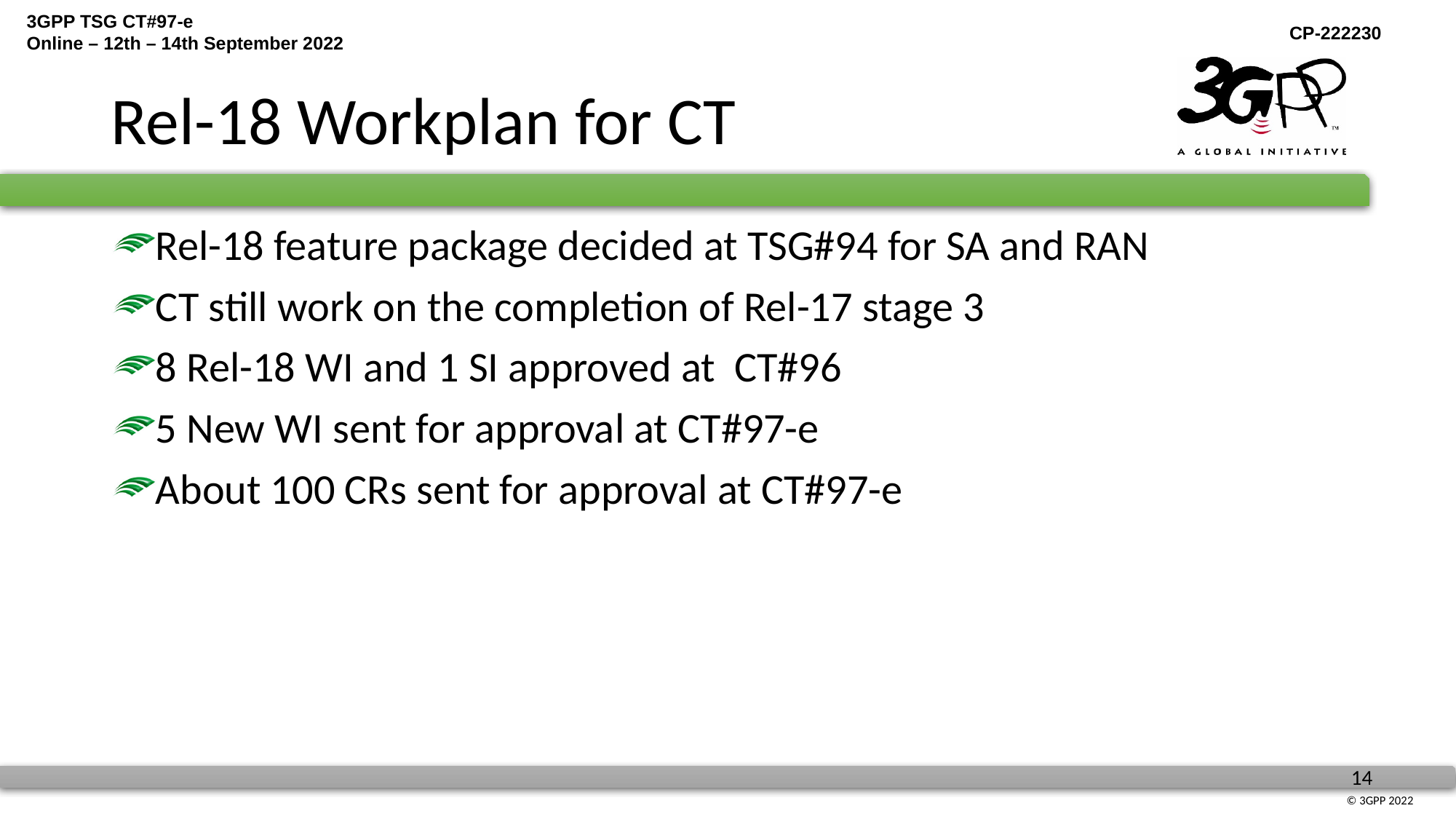

# Rel-18 Workplan for CT
Rel-18 feature package decided at TSG#94 for SA and RAN
CT still work on the completion of Rel-17 stage 3
8 Rel-18 WI and 1 SI approved at  CT#96
5 New WI sent for approval at CT#97-e
About 100 CRs sent for approval at CT#97-e